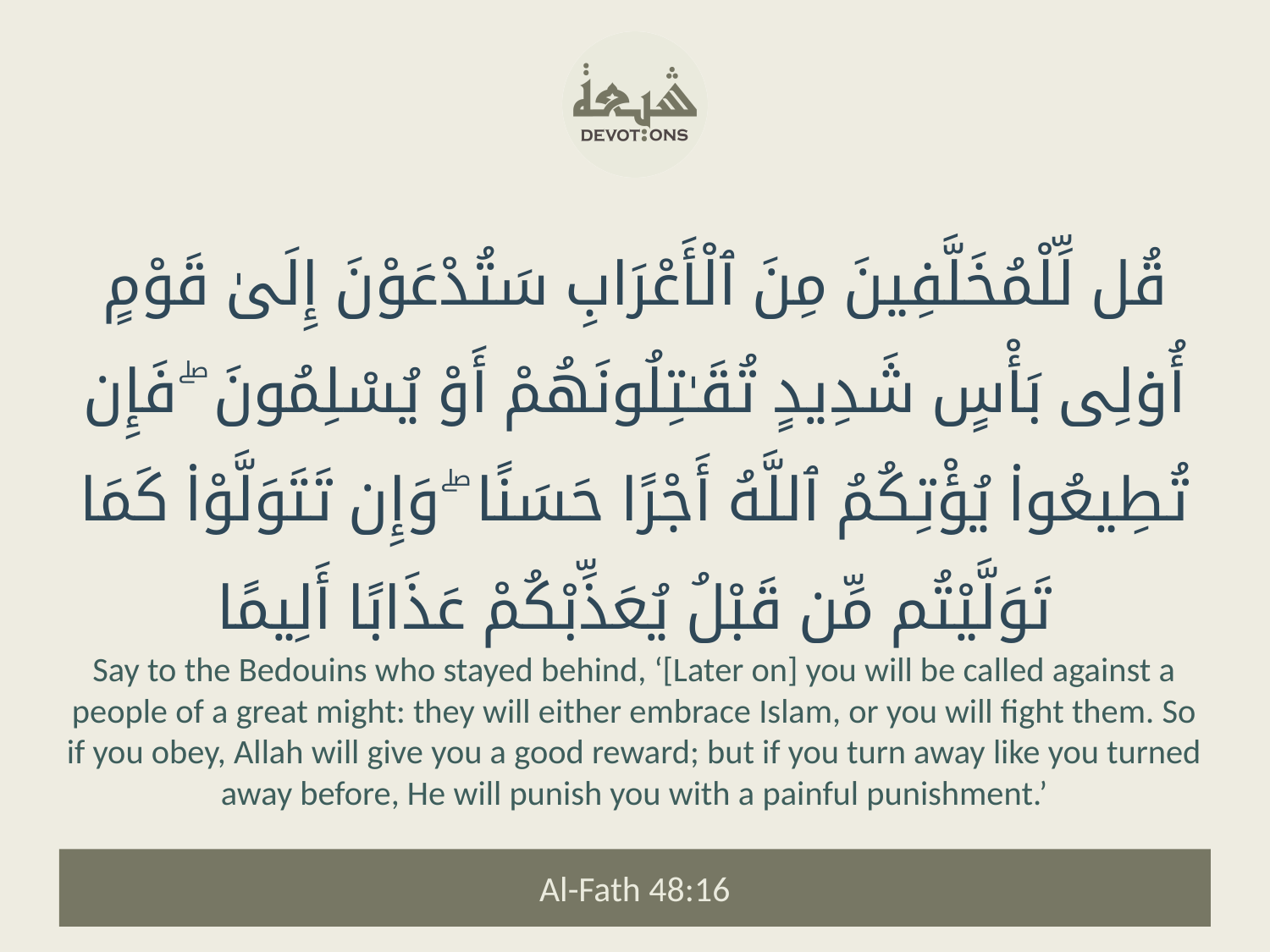

قُل لِّلْمُخَلَّفِينَ مِنَ ٱلْأَعْرَابِ سَتُدْعَوْنَ إِلَىٰ قَوْمٍ أُو۟لِى بَأْسٍ شَدِيدٍ تُقَـٰتِلُونَهُمْ أَوْ يُسْلِمُونَ ۖ فَإِن تُطِيعُوا۟ يُؤْتِكُمُ ٱللَّهُ أَجْرًا حَسَنًا ۖ وَإِن تَتَوَلَّوْا۟ كَمَا تَوَلَّيْتُم مِّن قَبْلُ يُعَذِّبْكُمْ عَذَابًا أَلِيمًا
Say to the Bedouins who stayed behind, ‘[Later on] you will be called against a people of a great might: they will either embrace Islam, or you will fight them. So if you obey, Allah will give you a good reward; but if you turn away like you turned away before, He will punish you with a painful punishment.’
Al-Fath 48:16